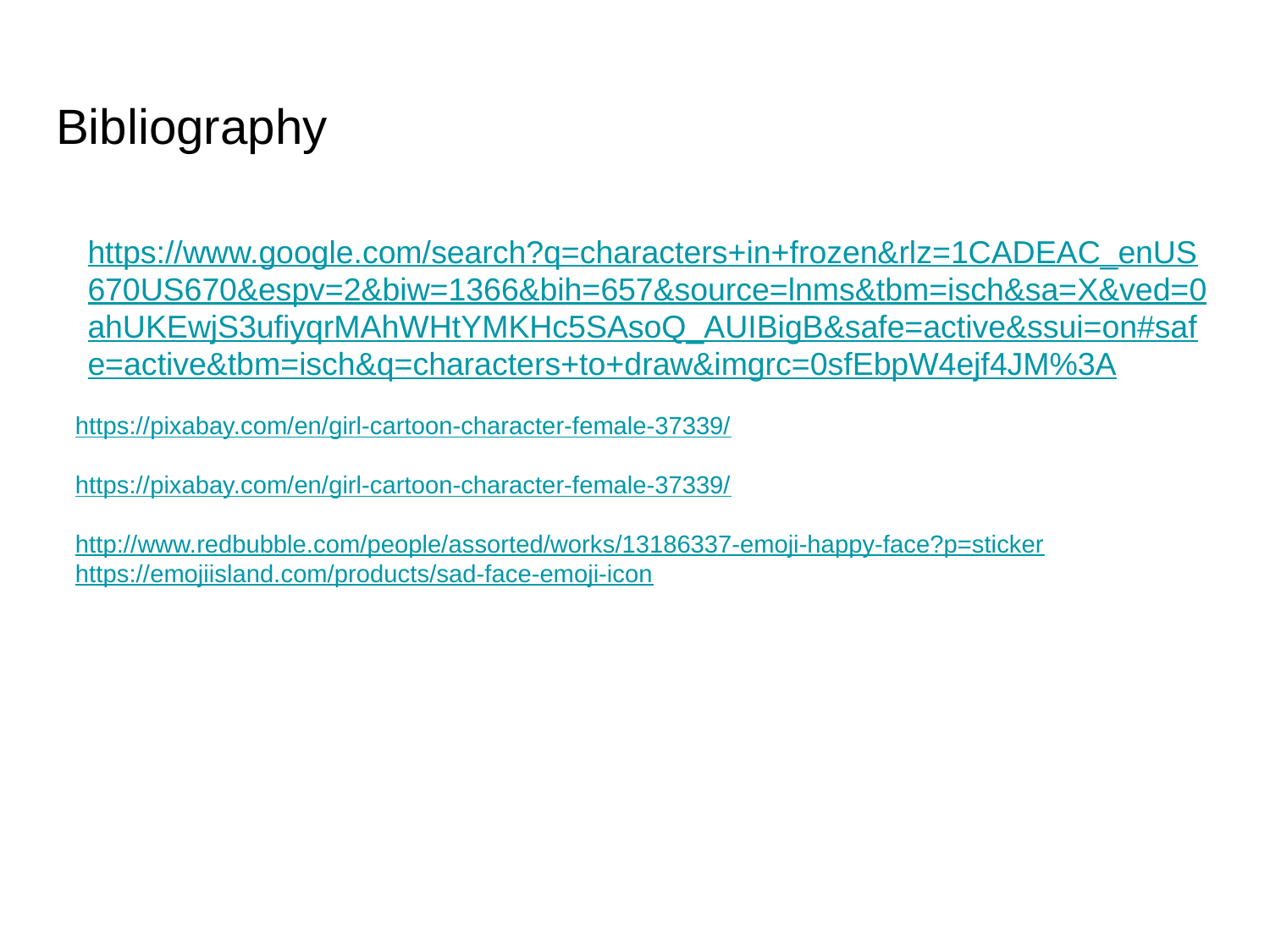

# Bibliography
https://www.google.com/search?q=characters+in+frozen&rlz=1CADEAC_enUS670US670&espv=2&biw=1366&bih=657&source=lnms&tbm=isch&sa=X&ved=0ahUKEwjS3ufiyqrMAhWHtYMKHc5SAsoQ_AUIBigB&safe=active&ssui=on#safe=active&tbm=isch&q=characters+to+draw&imgrc=0sfEbpW4ejf4JM%3A
https://pixabay.com/en/girl-cartoon-character-female-37339/

https://pixabay.com/en/girl-cartoon-character-female-37339/

http://www.redbubble.com/people/assorted/works/13186337-emoji-happy-face?p=sticker
https://emojiisland.com/products/sad-face-emoji-icon